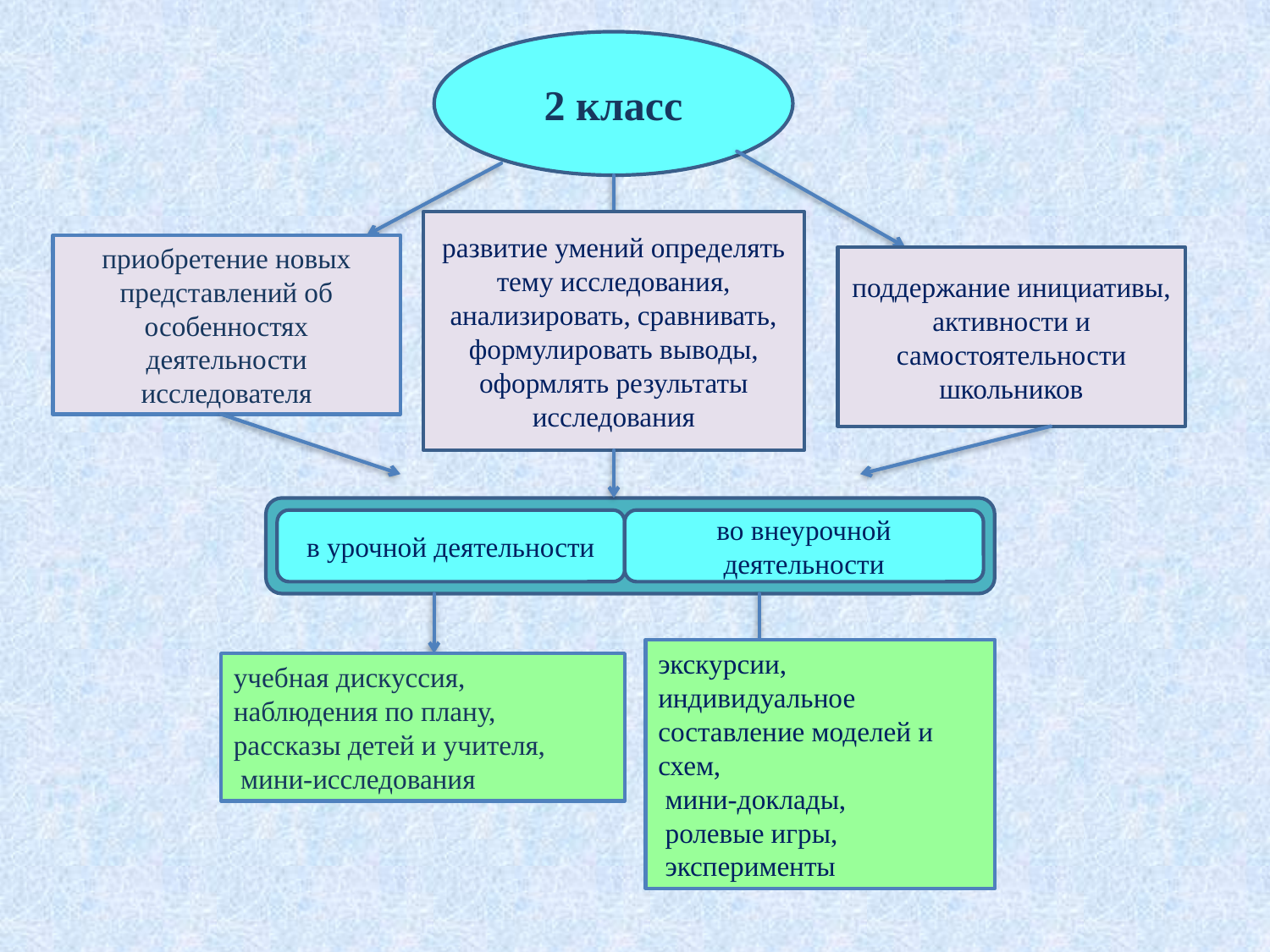

2 класс
развитие умений определять тему исследования, анализировать, сравнивать, формулировать выводы, оформлять результаты исследования
приобретение новых представлений об особенностях деятельности исследователя
поддержание инициативы, активности и самостоятельности школьников

в урочной деятельности
во внеурочной деятельности
учебная дискуссия,
наблюдения по плану,
рассказы детей и учителя,
 мини-исследования
экскурсии,
индивидуальное
составление моделей и схем,
 мини-доклады,
 ролевые игры,
 эксперименты